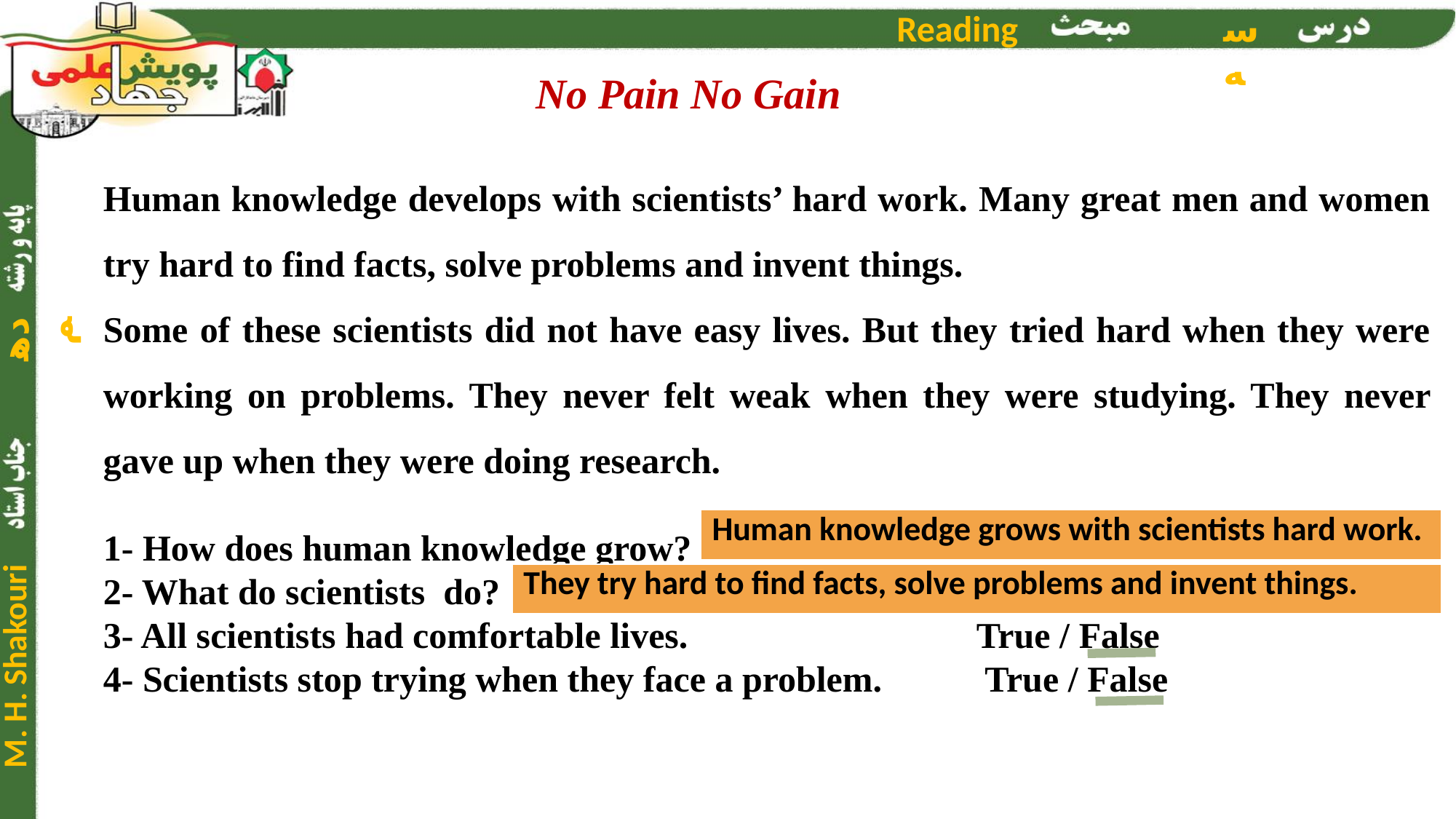

No Pain No Gain
Human knowledge develops with scientists’ hard work. Many great men and women try hard to find facts, solve problems and invent things.
Some of these scientists did not have easy lives. But they tried hard when they were working on problems. They never felt weak when they were studying. They never gave up when they were doing research.

1- How does human knowledge grow?
2- What do scientists  do?
3- All scientists had comfortable lives.	 		True / False
4- Scientists stop trying when they face a problem. 	 True / False
| Human knowledge grows with scientists hard work. |
| --- |
| They try hard to find facts, solve problems and invent things. |
| --- |